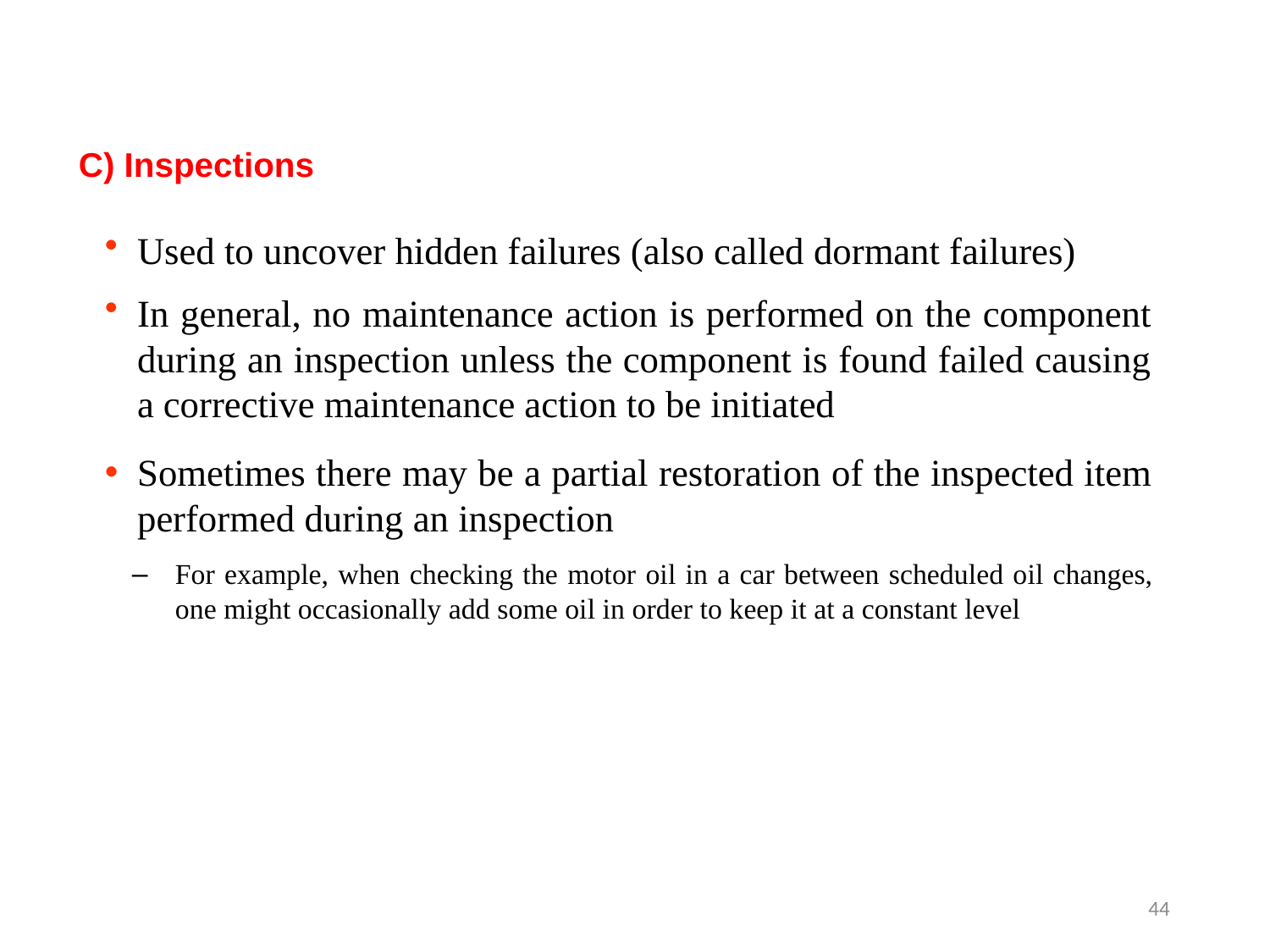

# C) Inspections
Used to uncover hidden failures (also called dormant failures)

In general, no maintenance action is performed on the component during an inspection unless the component is found failed causing a corrective maintenance action to be initiated

Sometimes there may be a partial restoration of the inspected item performed during an inspection

For example, when checking the motor oil in a car between scheduled oil changes, one might occasionally add some oil in order to keep it at a constant level

44